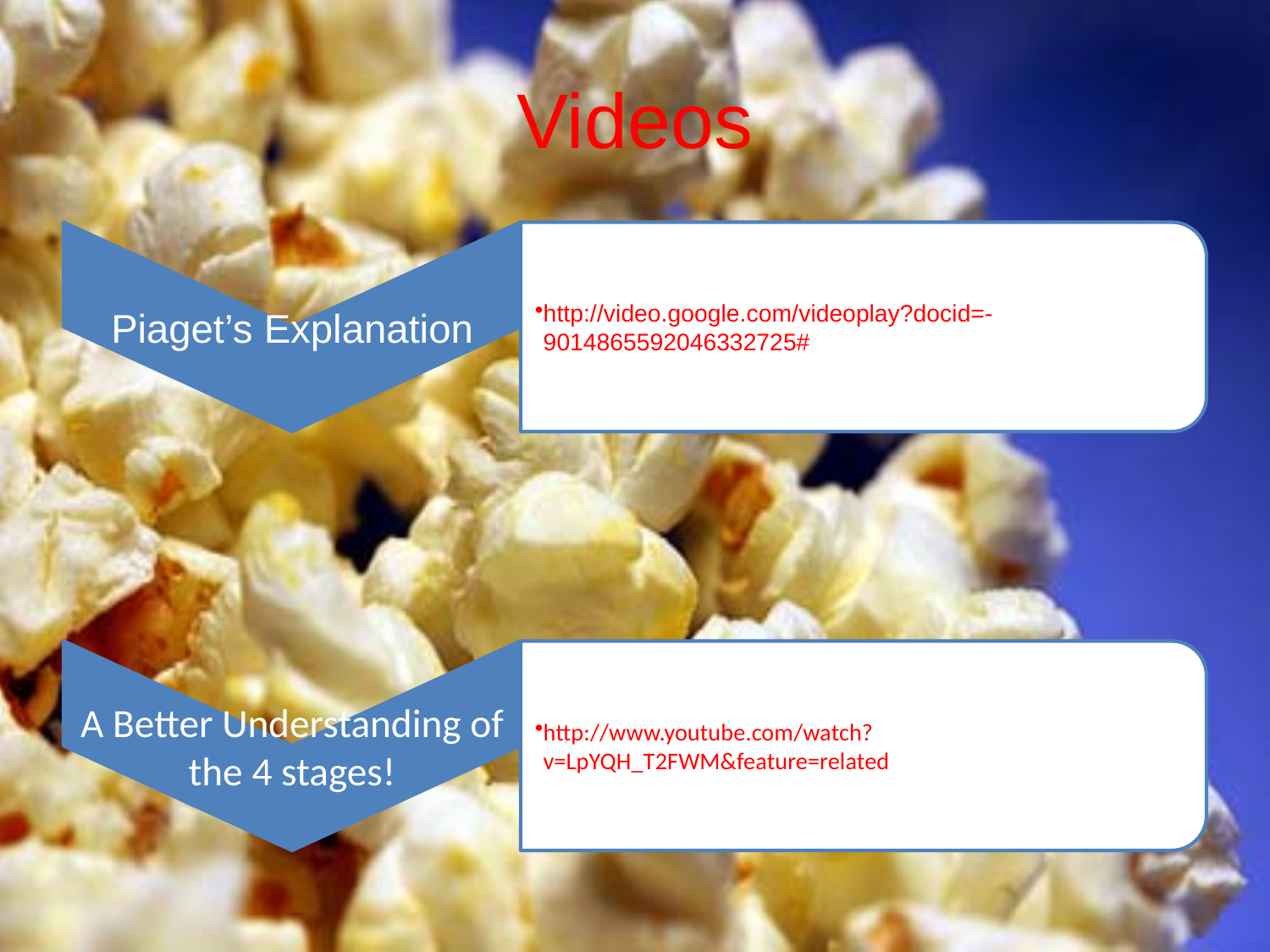

# Videos
Piaget’s Explanation
http://video.google.com/videoplay?docid=-9014865592046332725#
A Better Understanding of the 4 stages!
http://www.youtube.com/watch?v=LpYQH_T2FWM&feature=related